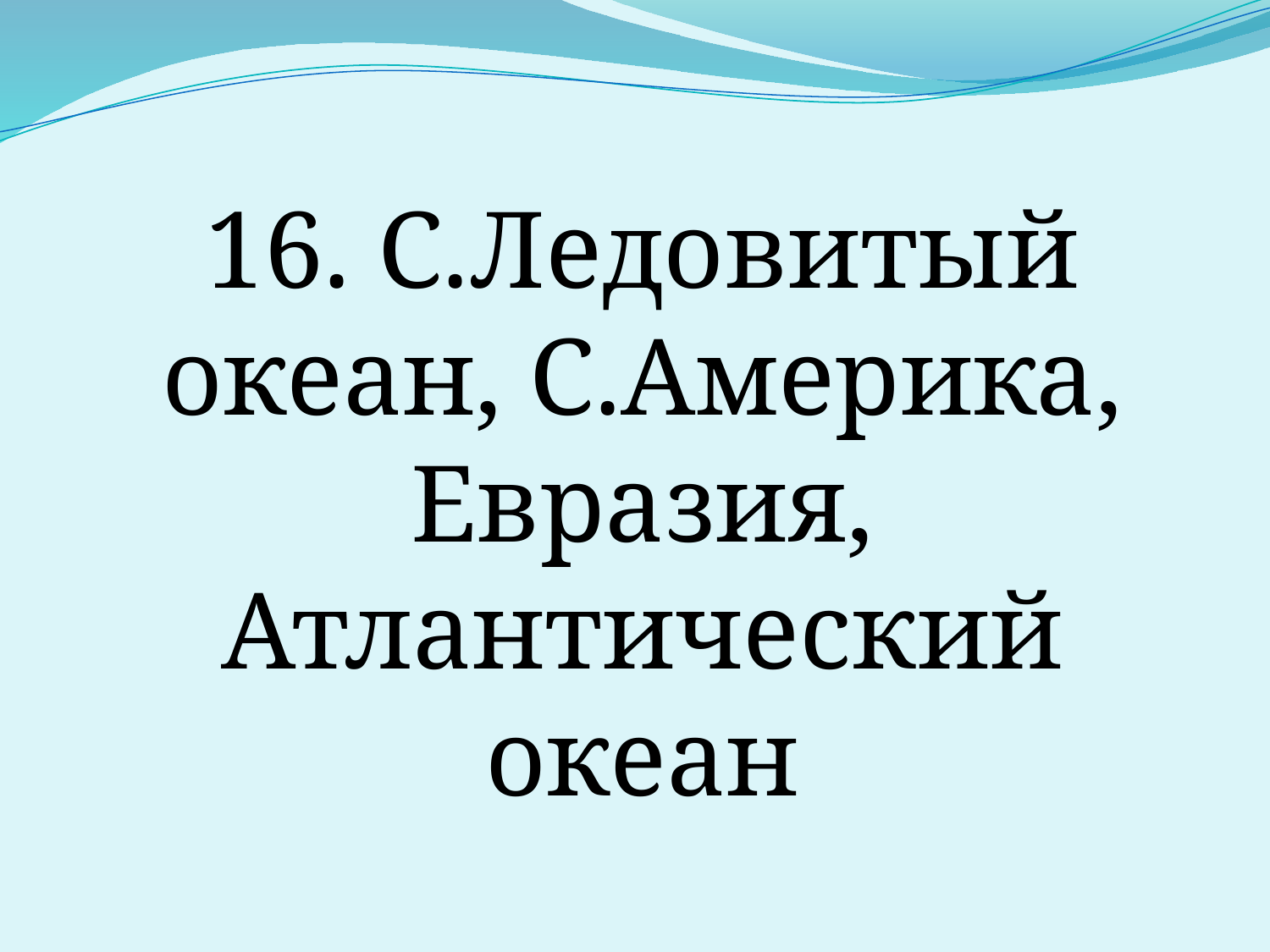

16. С.Ледовитый океан, С.Америка, Евразия, Атлантический океан